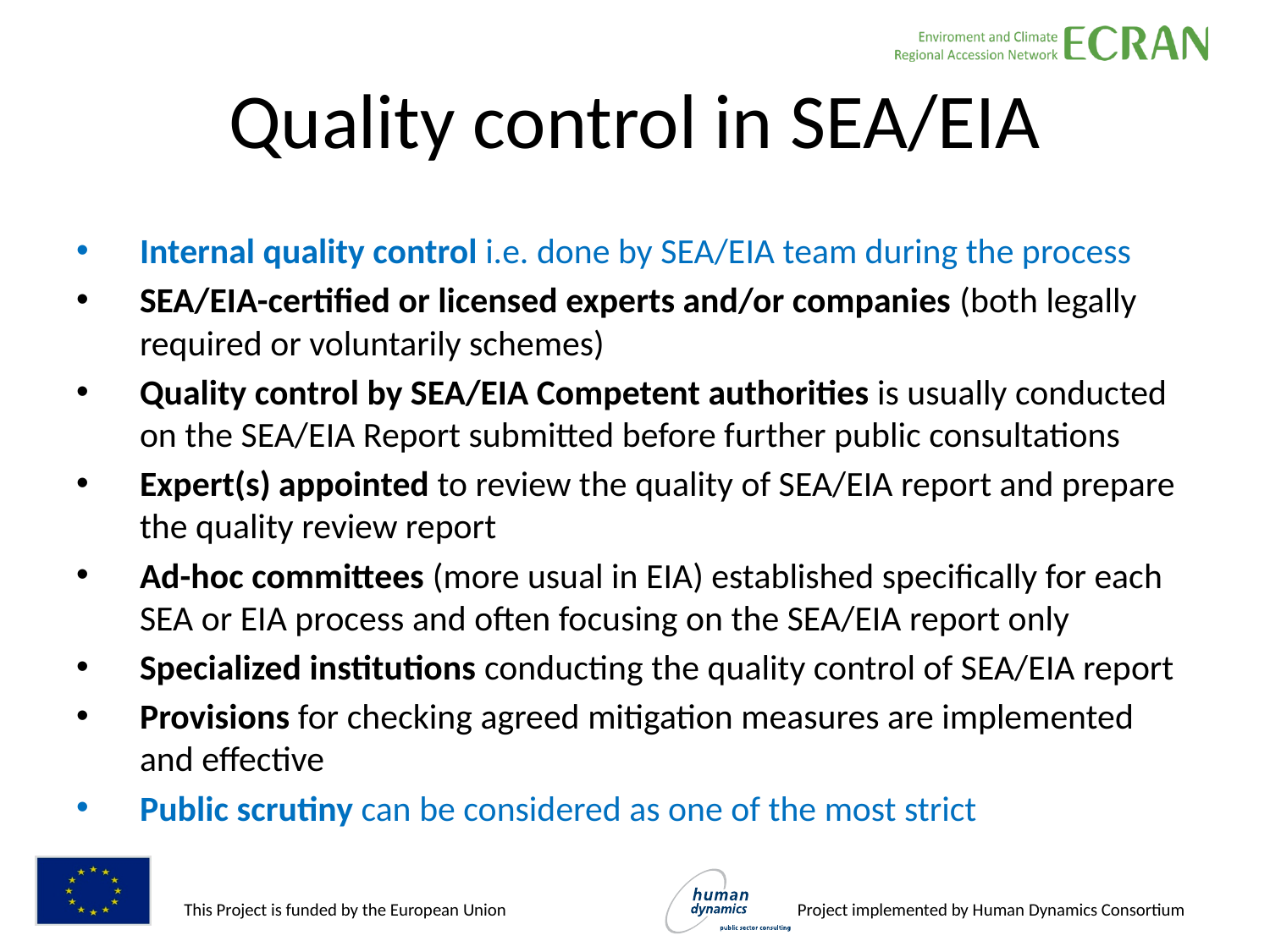

# Quality control in SEA/EIA
Internal quality control i.e. done by SEA/EIA team during the process
SEA/EIA-certified or licensed experts and/or companies (both legally required or voluntarily schemes)
Quality control by SEA/EIA Competent authorities is usually conducted on the SEA/EIA Report submitted before further public consultations
Expert(s) appointed to review the quality of SEA/EIA report and prepare the quality review report
Ad-hoc committees (more usual in EIA) established specifically for each SEA or EIA process and often focusing on the SEA/EIA report only
Specialized institutions conducting the quality control of SEA/EIA report
Provisions for checking agreed mitigation measures are implemented and effective
Public scrutiny can be considered as one of the most strict